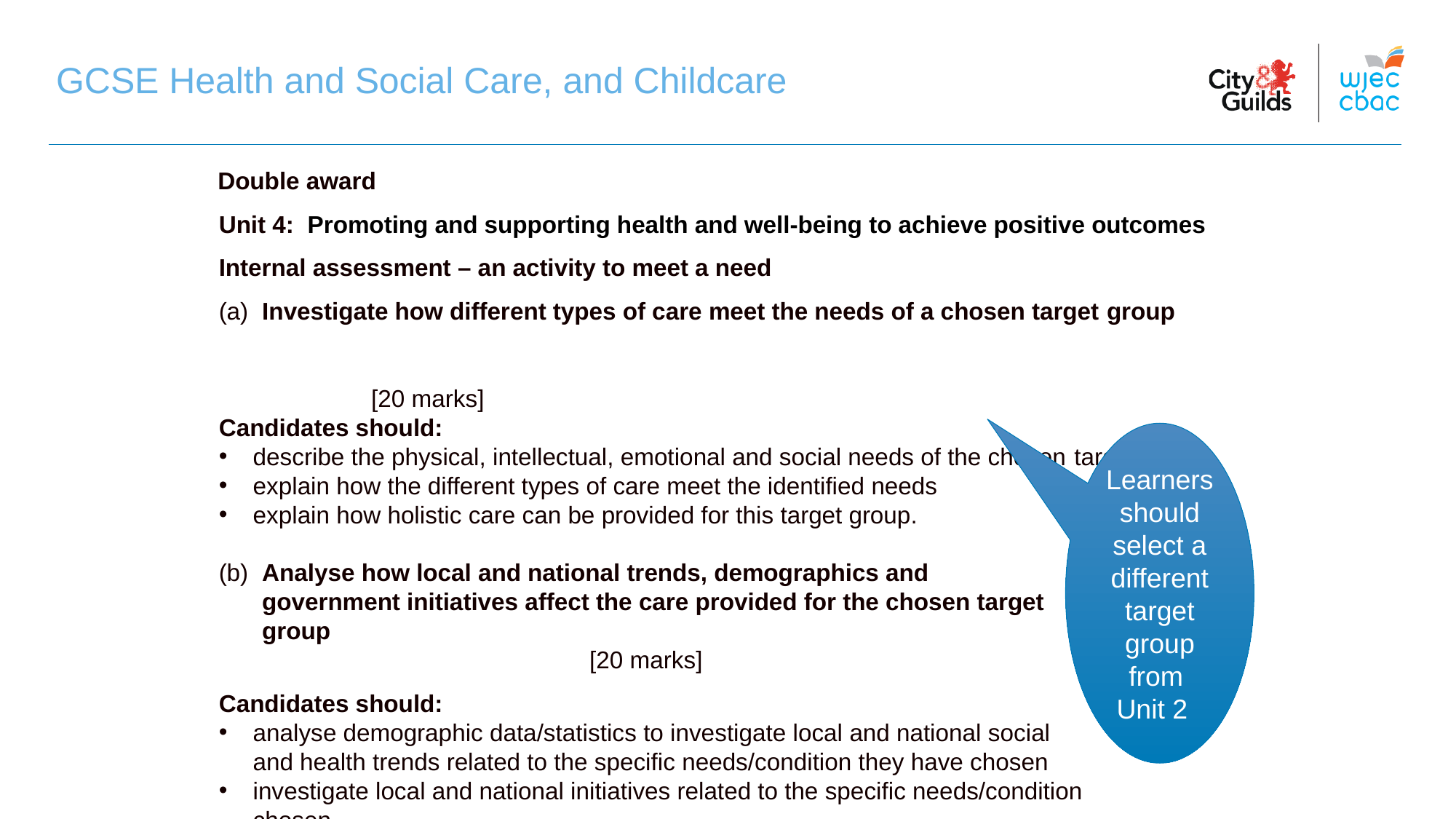

GCSE Health and Social Care, and Childcare
GCSE Health and Social Care, and Childcare
Double award
Unit 4:  Promoting and supporting health and well-being to achieve positive outcomes

Internal assessment – an activity to meet a need

(a)	Investigate how different types of care meet the needs of a chosen target group 																	[20 marks]
Candidates should:
describe the physical, intellectual, emotional and social needs of the chosen target group
explain how the different types of care meet the identified needs
explain how holistic care can be provided for this target group.

(b)	Analyse how local and national trends, demographics and
	government initiatives affect the care provided for the chosen target
	group 											[20 marks]

Candidates should:
analyse demographic data/statistics to investigate local and national social
and health trends related to the specific needs/condition they have chosen
investigate local and national initiatives related to the specific needs/condition
chosen
consider how these affect the availability of care and support services for the
chosen target group.
Learners should select a different target group from
Unit 2